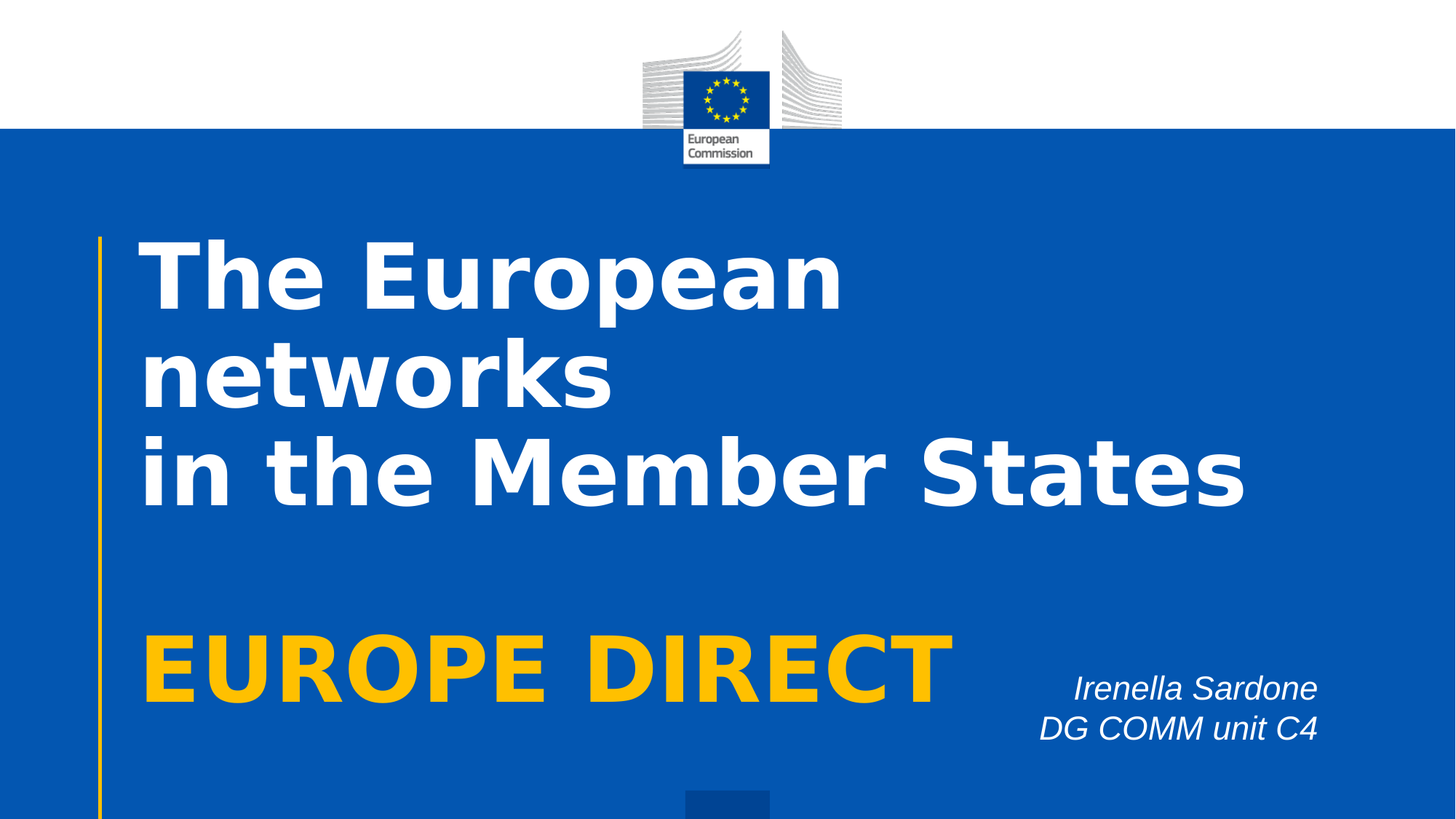

# The European networks in the Member States EUROPE DIRECT
Irenella Sardone
DG COMM unit C4